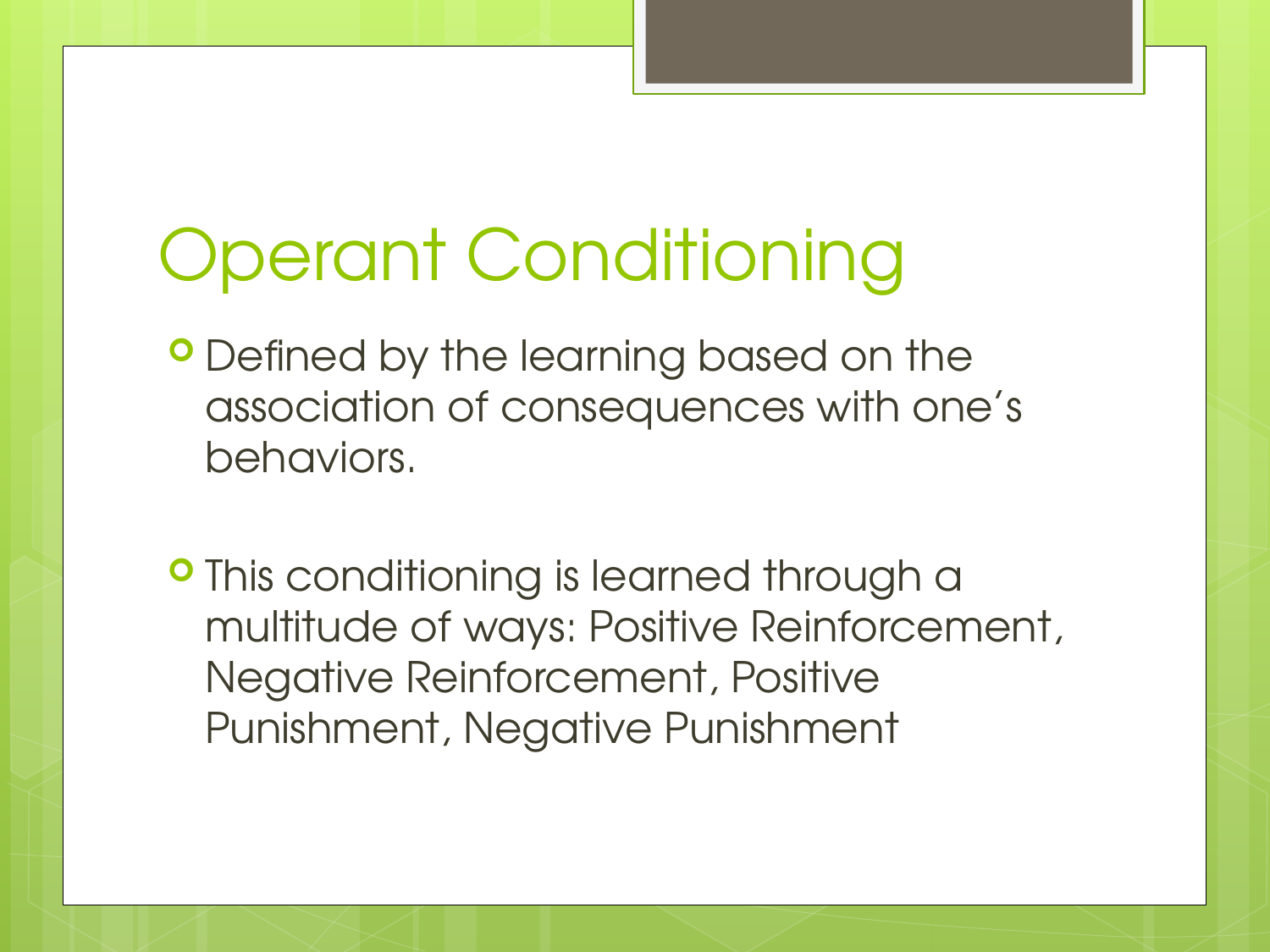

# Operant Conditioning
Defined by the learning based on the association of consequences with one’s behaviors.

This conditioning is learned through a multitude of ways: Positive Reinforcement, Negative Reinforcement, Positive Punishment, Negative Punishment